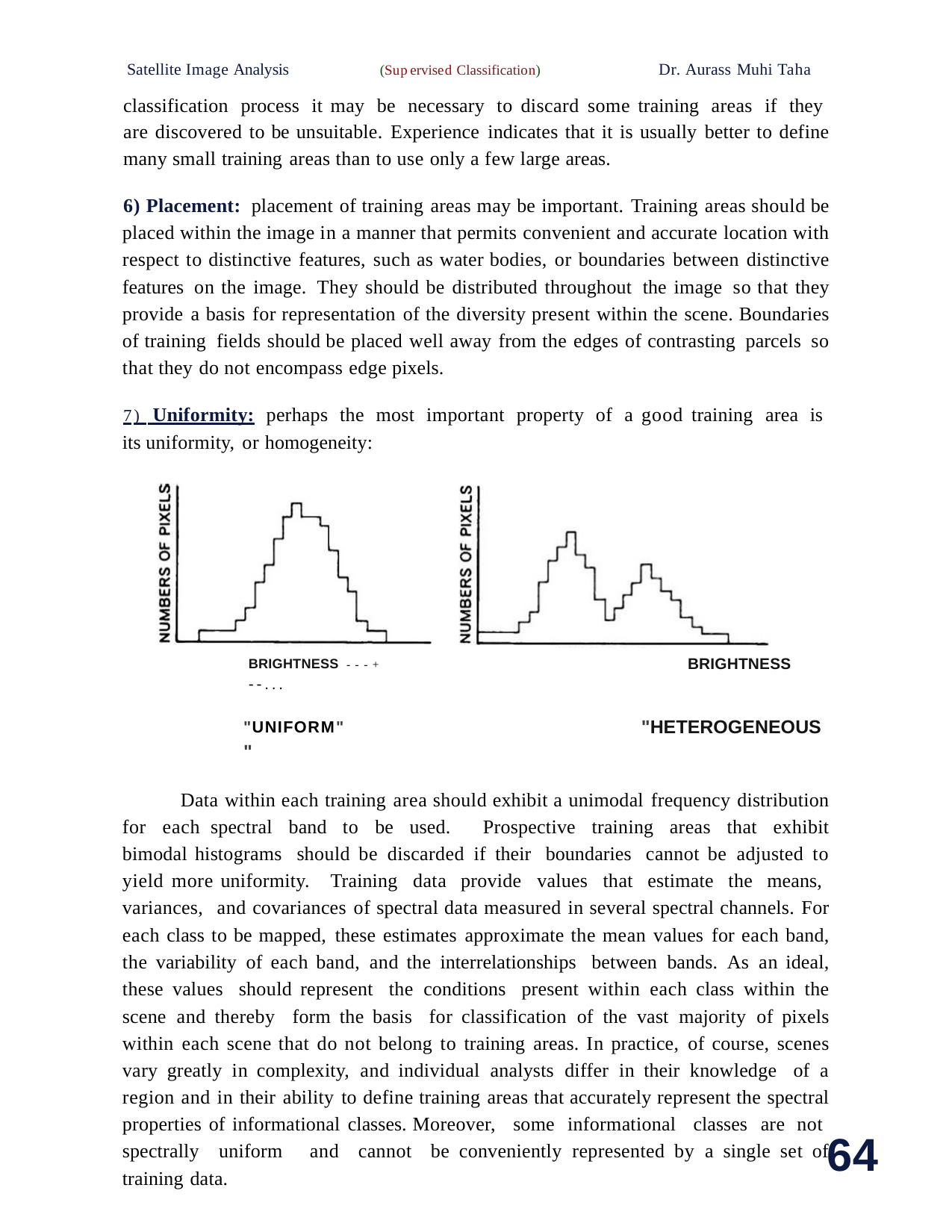

Satellite Image Analysis                       (Supervised Classification)                        Dr. Aurass Muhi Taha

classification  process  it may  be  necessary  to discard some training  areas  if  they  are discovered to be unsuitable. Experience indicates that it is usually better to define many small training areas than to use only a few large areas.

6) Placement:  placement of training areas may be important. Training areas should be placed within the image in a manner that permits convenient and accurate location with respect to distinctive features, such as water bodies, or boundaries between distinctive features  on the image.  They should be distributed throughout  the image  so that they provide a basis for representation of the diversity present within the scene. Boundaries of training  fields should be placed well away from the edges of contrasting  parcels  so that they do not encompass edge pixels.

7)  Uniformity:  perhaps  the  most  important  property  of  a good training  area  is  its uniformity, or homogeneity:

BRIGHTNESS  ---+	BRIGHTNESS  --...

"UNIFORM"	"HETEROGENEOUS "

Data within each training area should exhibit a unimodal frequency distribution for  each spectral  band  to  be  used.    Prospective  training  areas  that  exhibit bimodal histograms  should be discarded if their  boundaries  cannot be adjusted to yield more uniformity.   Training  data  provide  values  that  estimate  the  means,  variances,  and covariances of spectral data measured in several spectral channels. For each class to be mapped, these estimates approximate the mean values for each band, the variability of each band, and the interrelationships  between bands. As an ideal, these values  should represent  the conditions  present within each class within the scene and thereby  form the basis  for classification of the vast majority of pixels within each scene that do not belong to training areas. In practice, of course, scenes vary greatly in complexity, and individual analysts differ in their knowledge  of a region and in their ability to define training areas that accurately represent the spectral properties of informational classes. Moreover,   some  informational   classes  are  not  spectrally  uniform   and  cannot  be conveniently represented by a single set of training data.
64